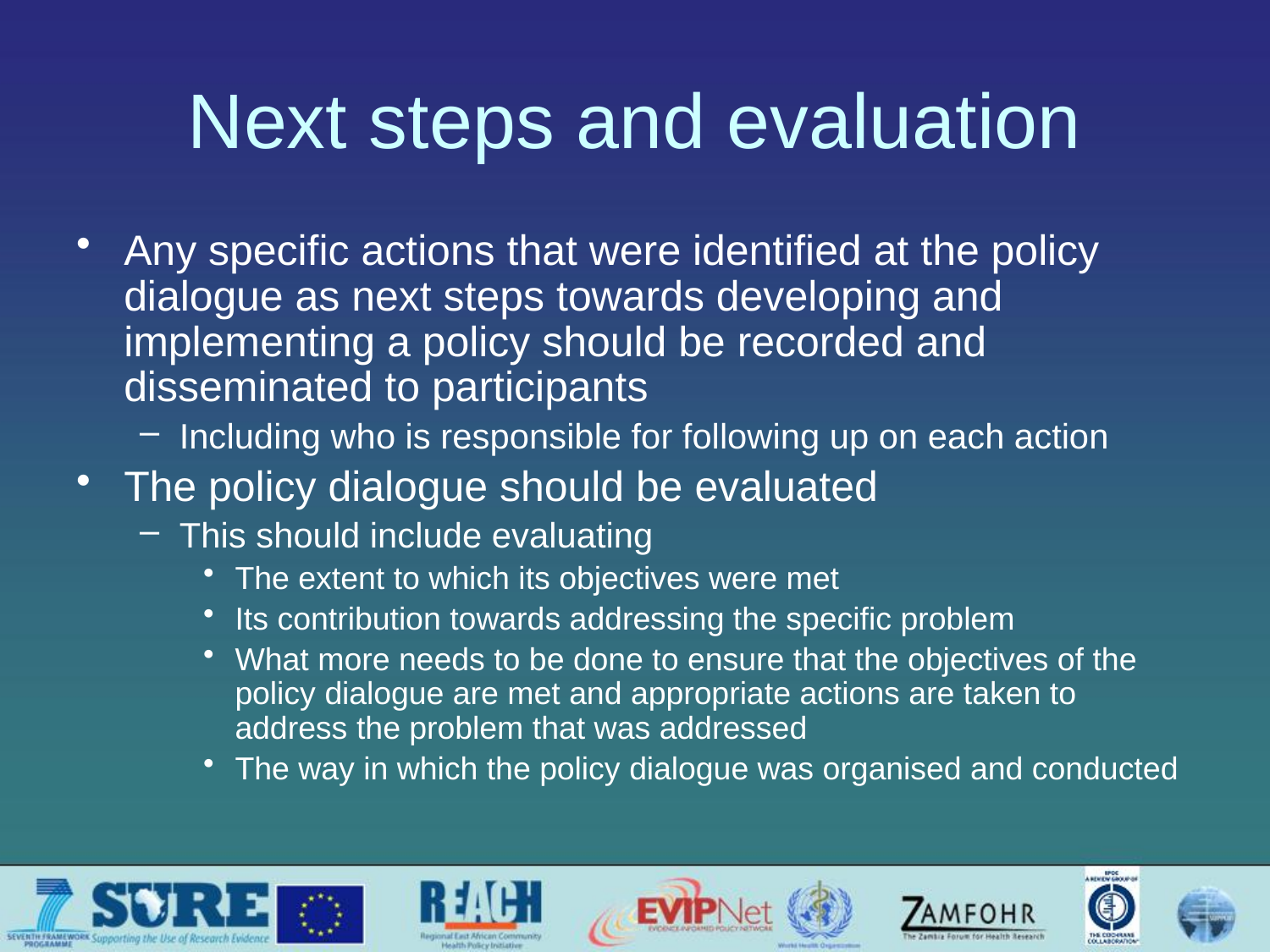

# Next steps and evaluation
Any specific actions that were identified at the policy dialogue as next steps towards developing and implementing a policy should be recorded and disseminated to participants
Including who is responsible for following up on each action
The policy dialogue should be evaluated
This should include evaluating
The extent to which its objectives were met
Its contribution towards addressing the specific problem
What more needs to be done to ensure that the objectives of the policy dialogue are met and appropriate actions are taken to address the problem that was addressed
The way in which the policy dialogue was organised and conducted